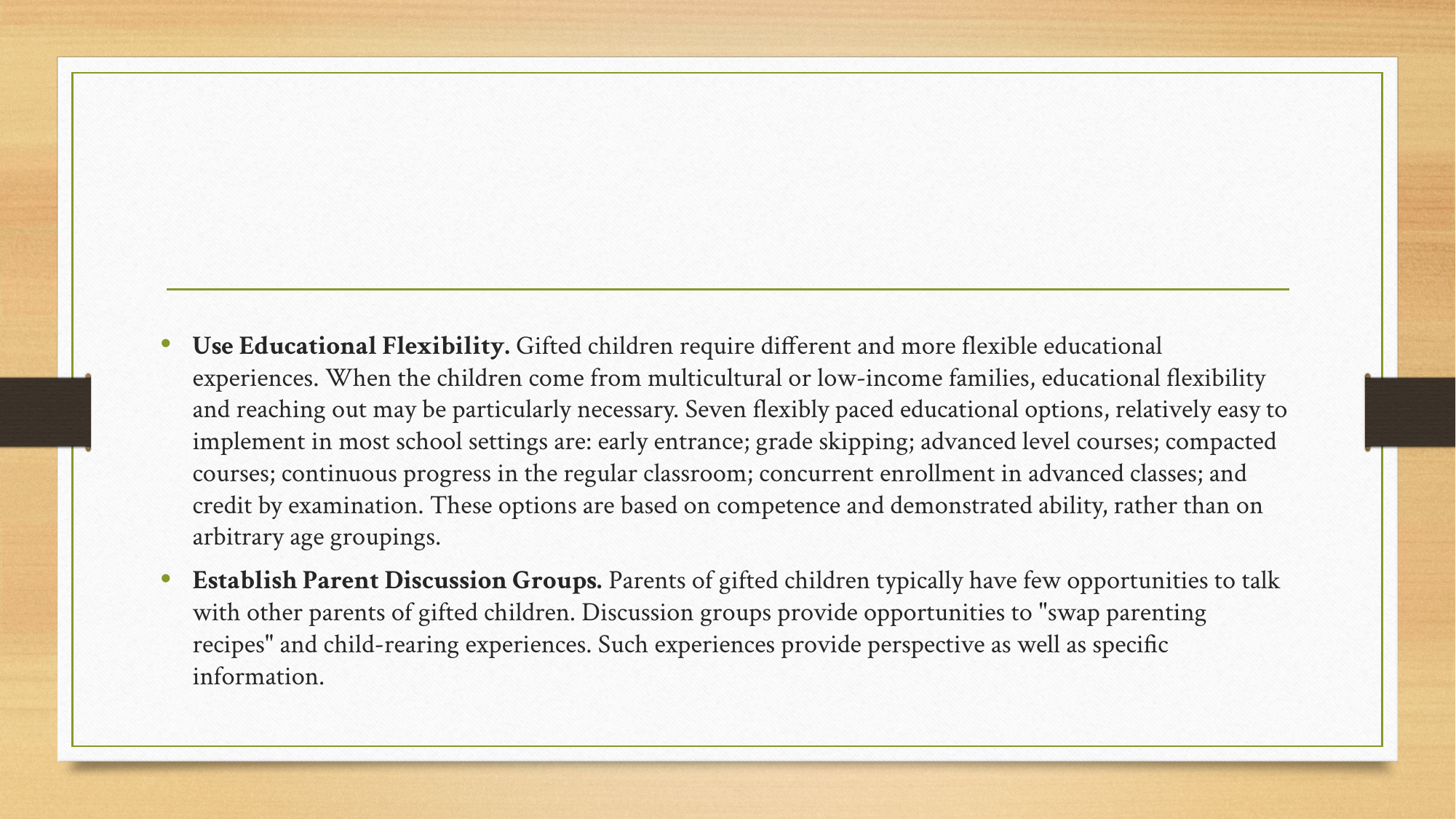

Use Educational Flexibility. Gifted children require different and more flexible educational experiences. When the children come from multicultural or low-income families, educational flexibility and reaching out may be particularly necessary. Seven flexibly paced educational options, relatively easy to implement in most school settings are: early entrance; grade skipping; advanced level courses; compacted courses; continuous progress in the regular classroom; concurrent enrollment in advanced classes; and credit by examination. These options are based on competence and demonstrated ability, rather than on arbitrary age groupings.
Establish Parent Discussion Groups. Parents of gifted children typically have few opportunities to talk with other parents of gifted children. Discussion groups provide opportunities to "swap parenting recipes" and child-rearing experiences. Such experiences provide perspective as well as specific information.